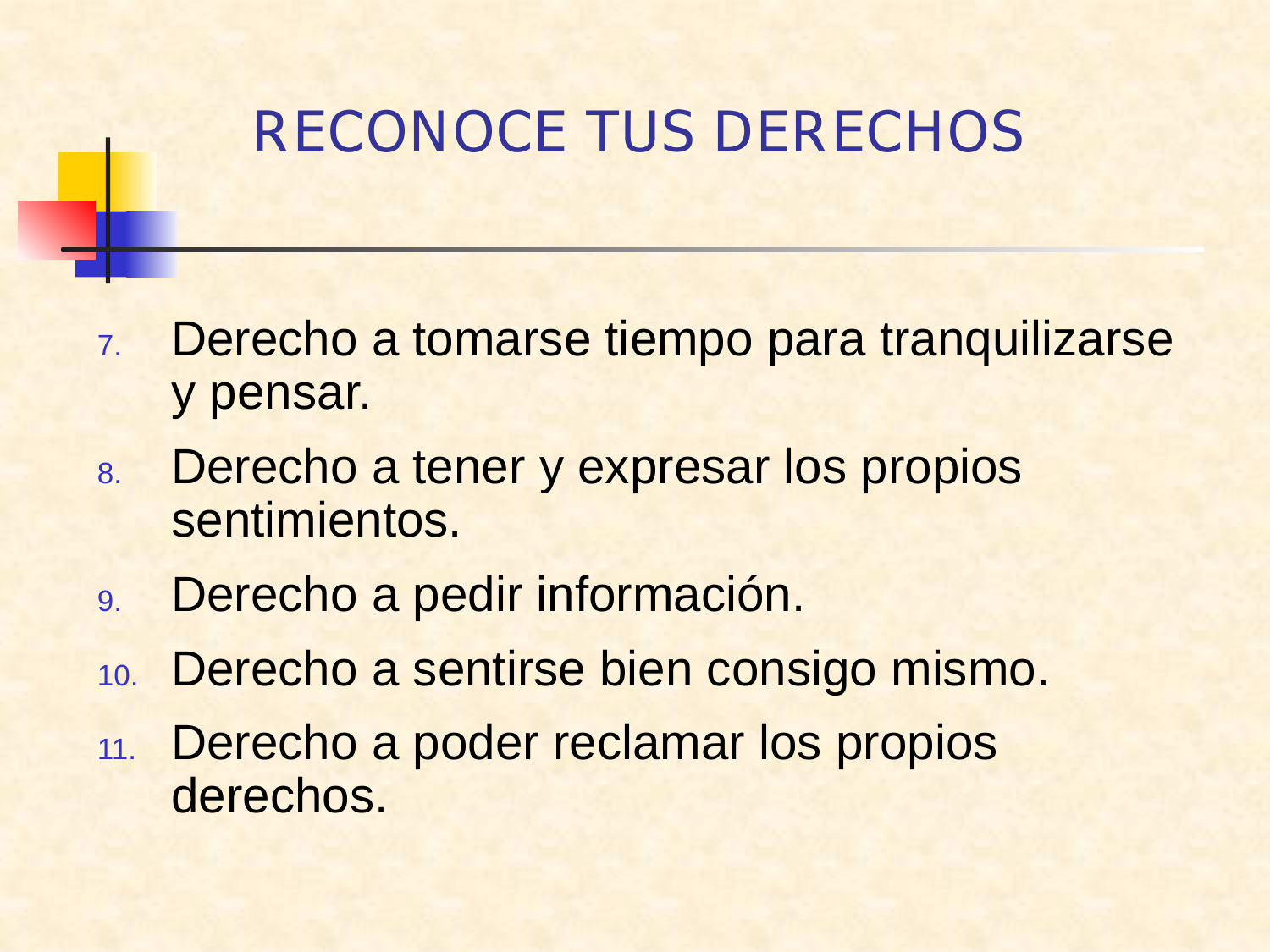

# RECONOCE TUS DERECHOS
Derecho a tomarse tiempo para tranquilizarse y pensar.
Derecho a tener y expresar los propios sentimientos.
Derecho a pedir información.
Derecho a sentirse bien consigo mismo.
Derecho a poder reclamar los propios derechos.